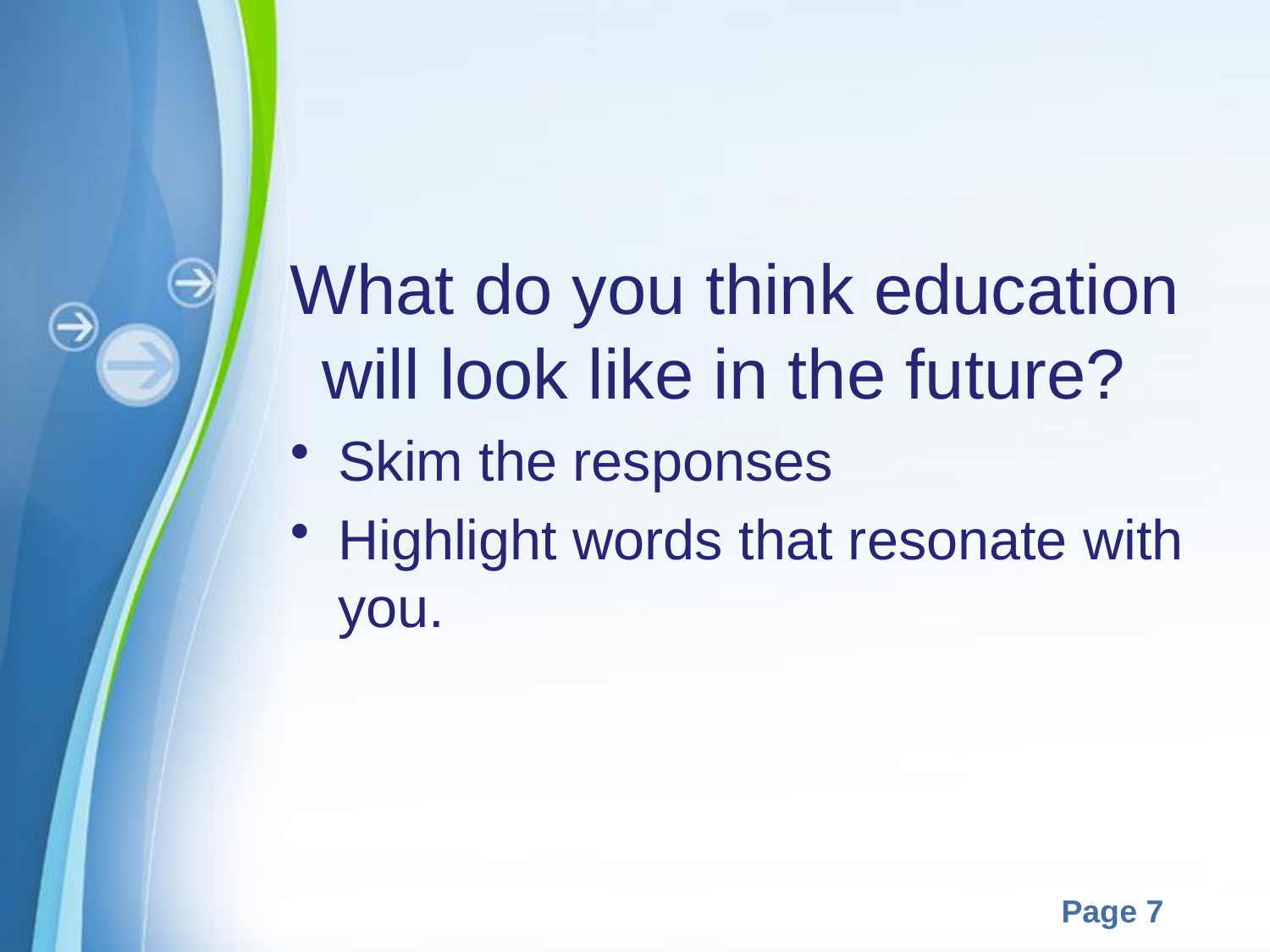

#
What do you think education will look like in the future?
Skim the responses
Highlight words that resonate with you.